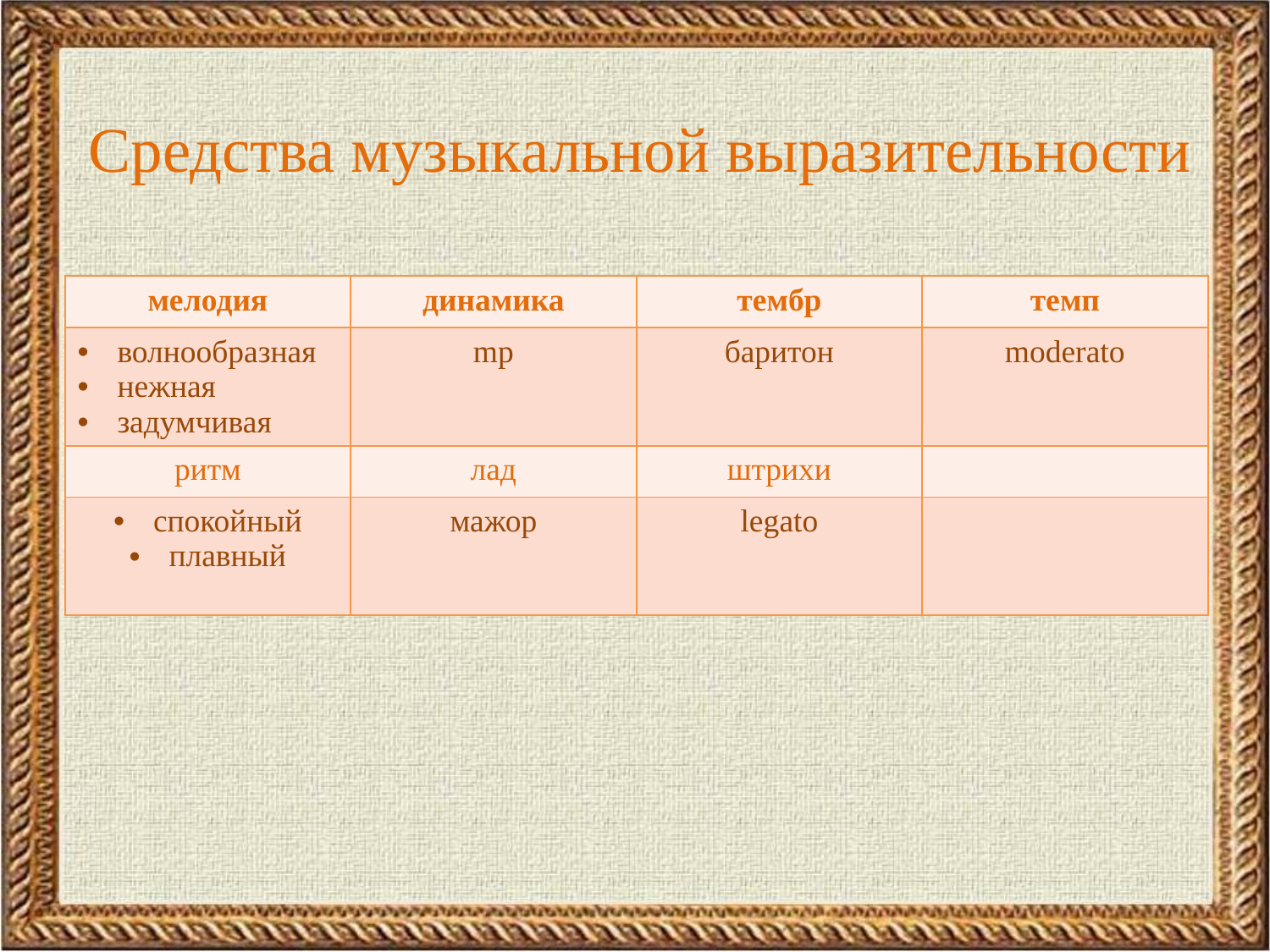

# Средства музыкальной выразительности
| мелодия | динамика | тембр | темп |
| --- | --- | --- | --- |
| волнообразная нежная задумчивая | mp | баритон | moderato |
| ритм | лад | штрихи |  |
| спокойный плавный | мажор | legato |  |